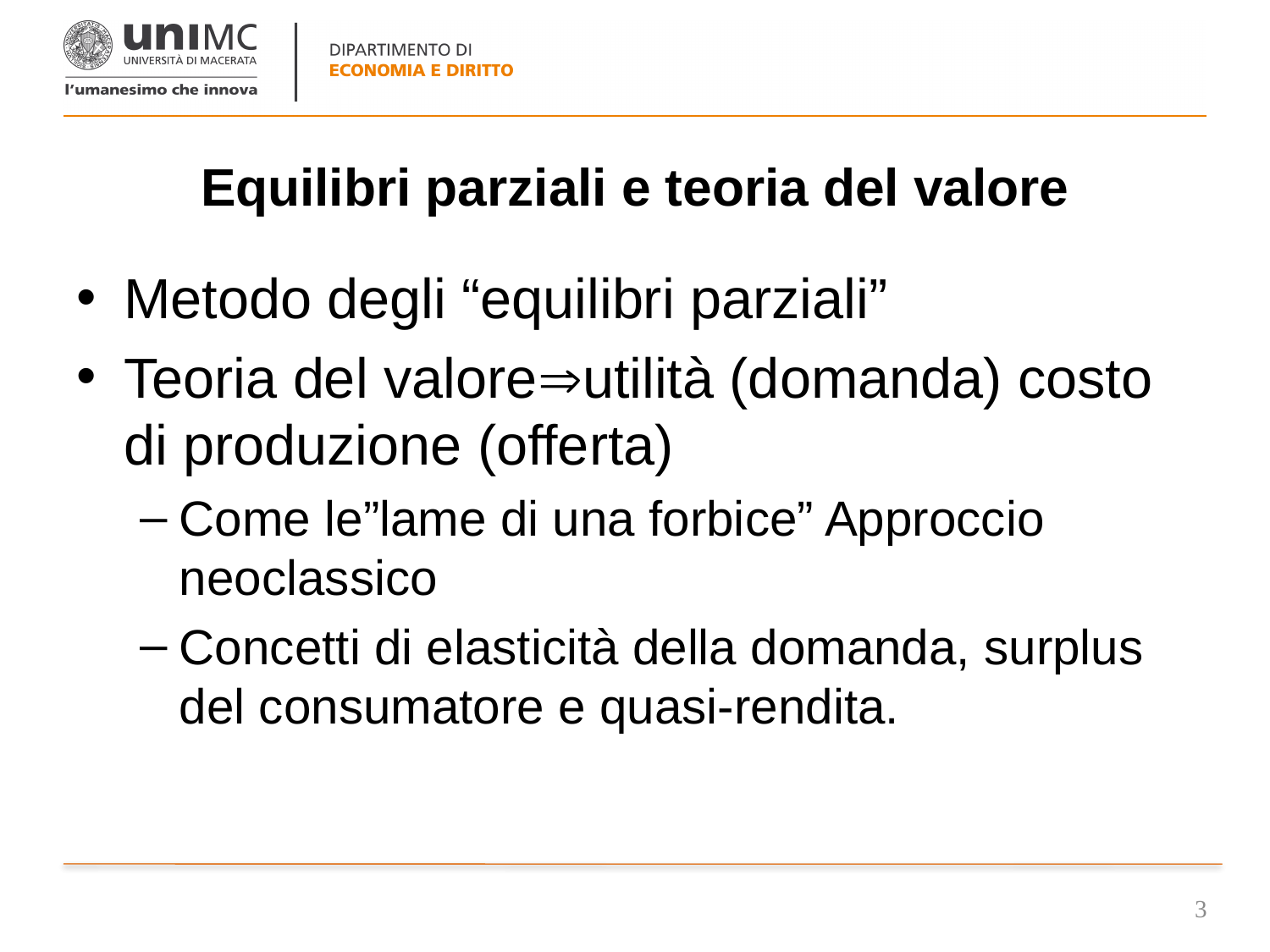

# Equilibri parziali e teoria del valore
Metodo degli “equilibri parziali”
Teoria del valore⇒utilità (domanda) costo di produzione (offerta)
Come le”lame di una forbice” Approccio neoclassico
Concetti di elasticità della domanda, surplus del consumatore e quasi-rendita.
3